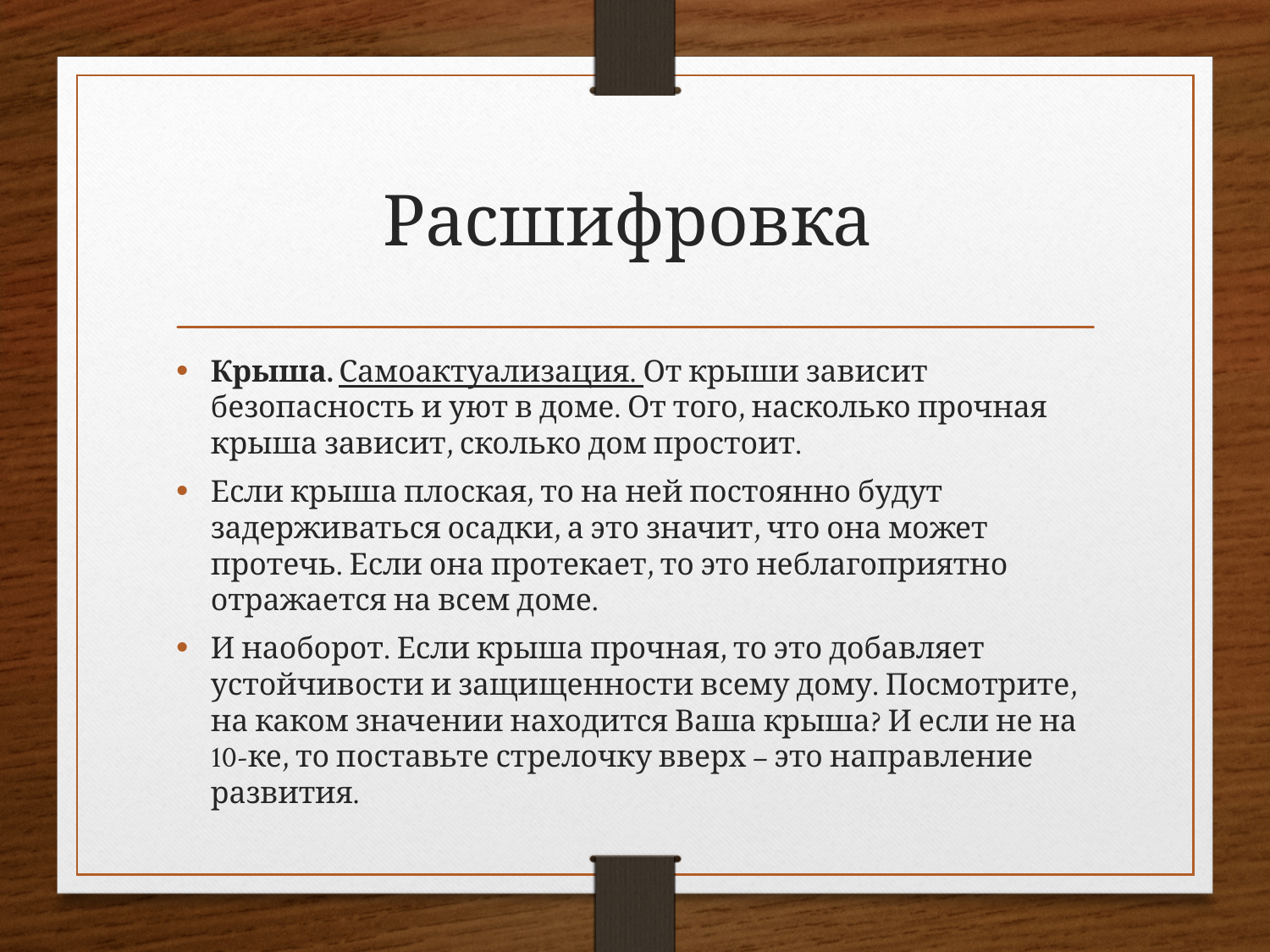

# Расшифровка
Крыша. Самоактуализация. От крыши зависит безопасность и уют в доме. От того, насколько прочная крыша зависит, сколько дом простоит.
Если крыша плоская, то на ней постоянно будут  задерживаться осадки, а это значит, что она может протечь. Если она протекает, то это неблагоприятно отражается на всем доме.
И наоборот. Если крыша прочная, то это добавляет устойчивости и защищенности всему дому. Посмотрите, на каком значении находится Ваша крыша? И если не на 10-ке, то поставьте стрелочку вверх – это направление развития.